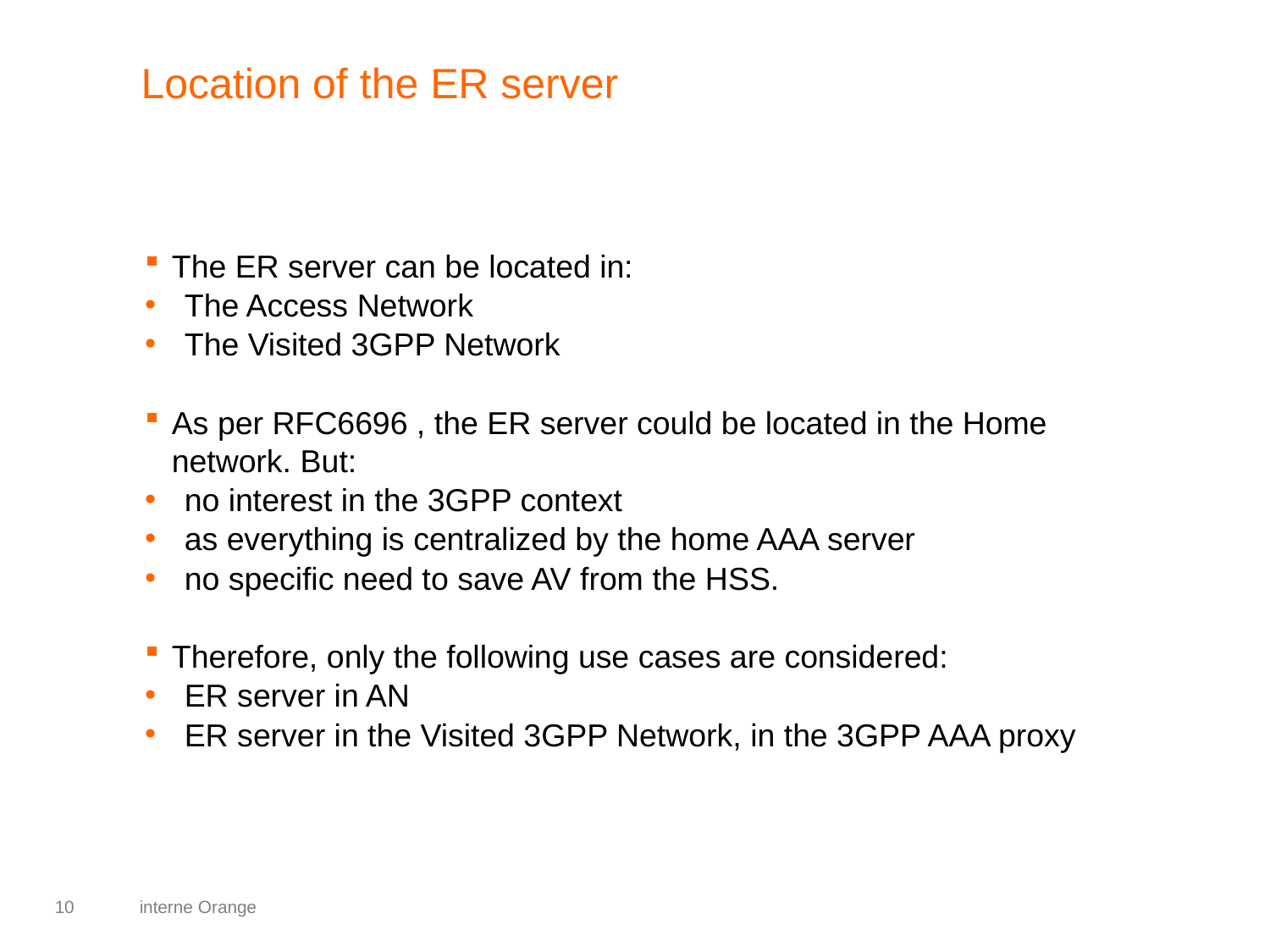

# Location of the ER server
The ER server can be located in:
The Access Network
The Visited 3GPP Network

As per RFC6696 , the ER server could be located in the Home network. But:
no interest in the 3GPP context
as everything is centralized by the home AAA server
no specific need to save AV from the HSS.

Therefore, only the following use cases are considered:
ER server in AN
ER server in the Visited 3GPP Network, in the 3GPP AAA proxy